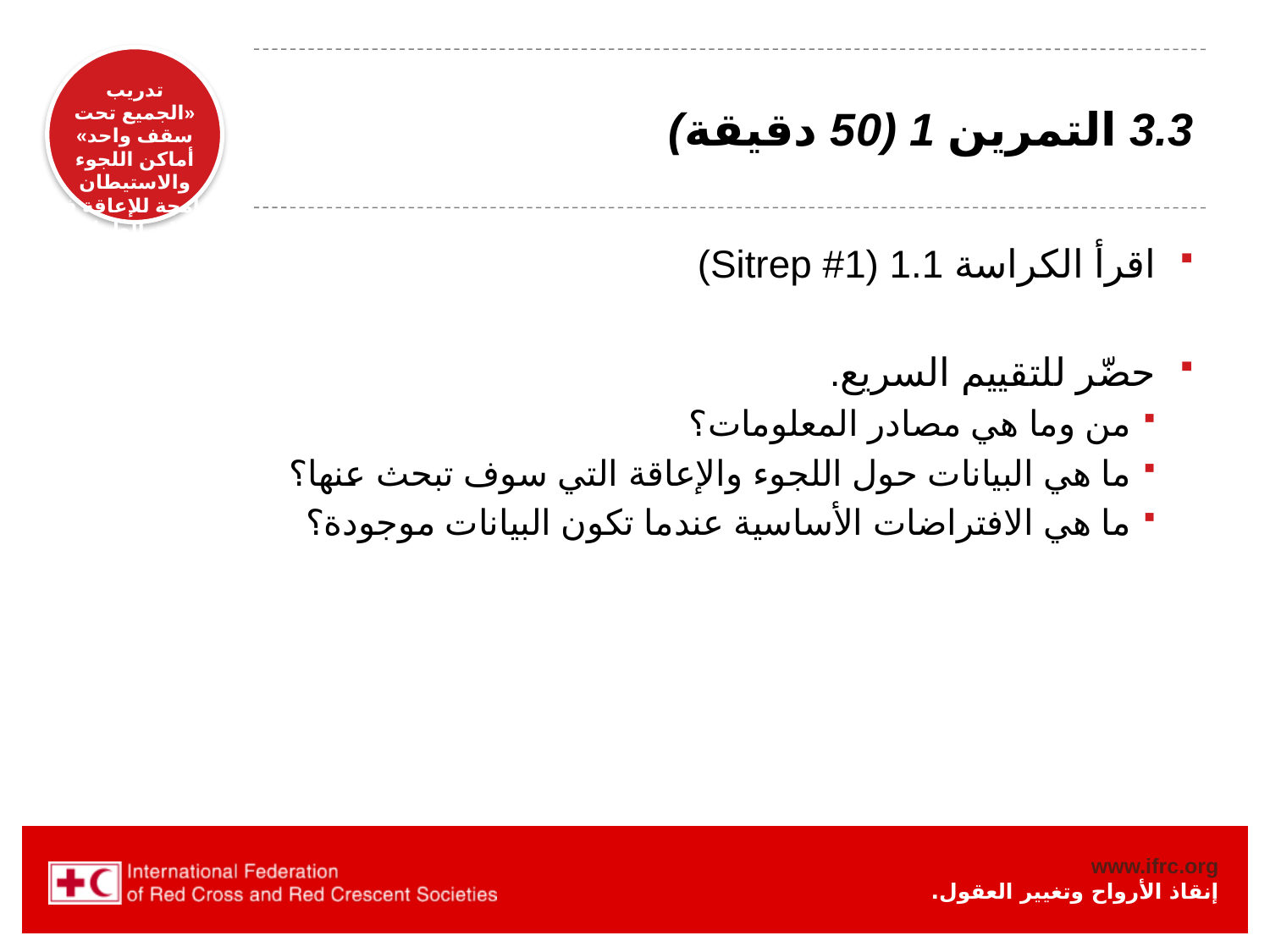

# 3.3 التمرين 1 (50 دقيقة)
اقرأ الكراسة 1.1 (Sitrep #1)

حضّر للتقييم السريع.
من وما هي مصادر المعلومات؟
ما هي البيانات حول اللجوء والإعاقة التي سوف تبحث عنها؟
ما هي الافتراضات الأساسية عندما تكون البيانات موجودة؟